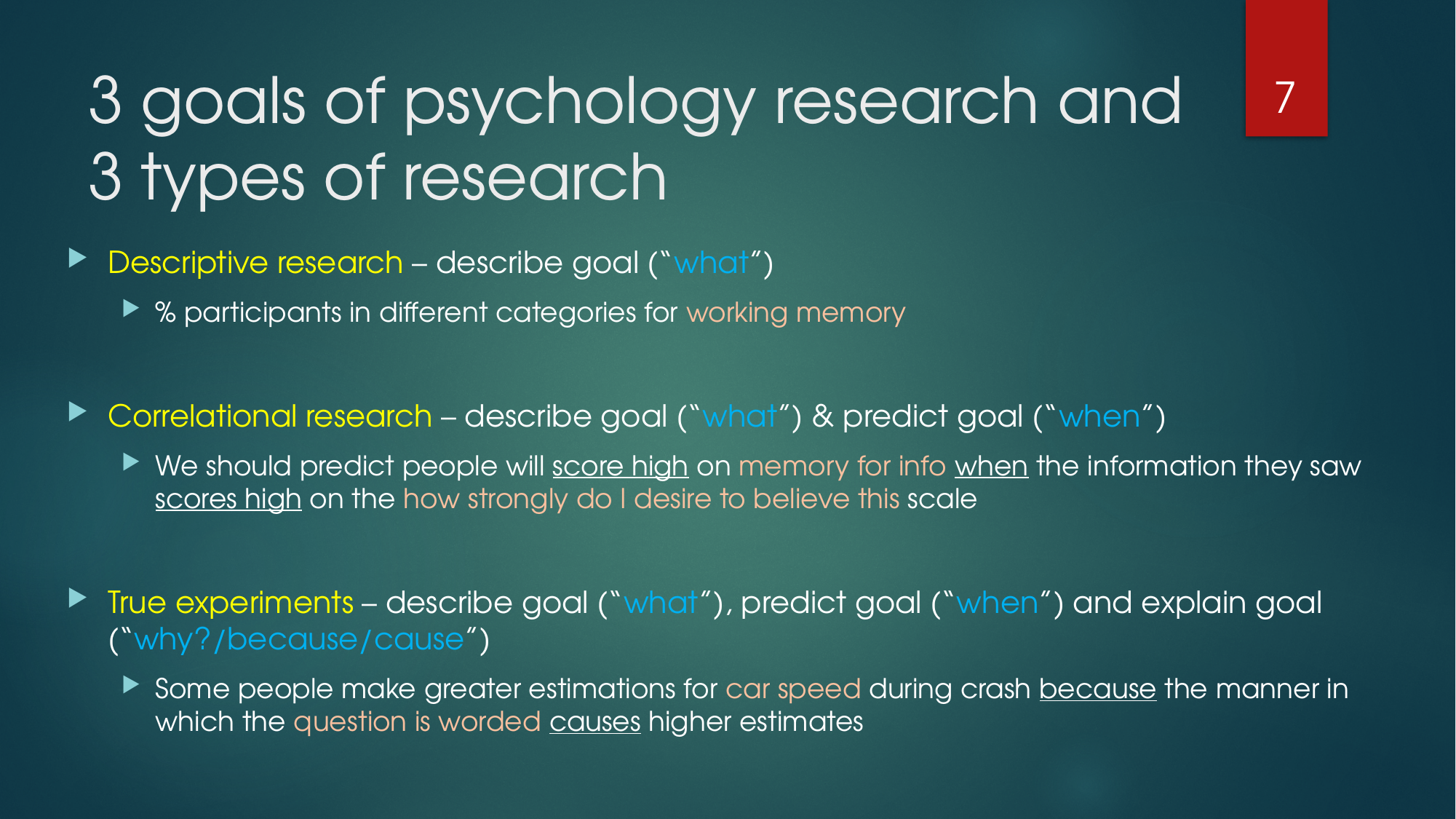

7
# 3 goals of psychology research and 3 types of research
Descriptive research – describe goal (“what”)
% participants in different categories for working memory

Correlational research – describe goal (“what”) & predict goal (“when”)
We should predict people will score high on memory for info when the information they saw scores high on the how strongly do I desire to believe this scale

True experiments – describe goal (“what”), predict goal (“when”) and explain goal (“why?/because/cause”)
Some people make greater estimations for car speed during crash because the manner in which the question is worded causes higher estimates